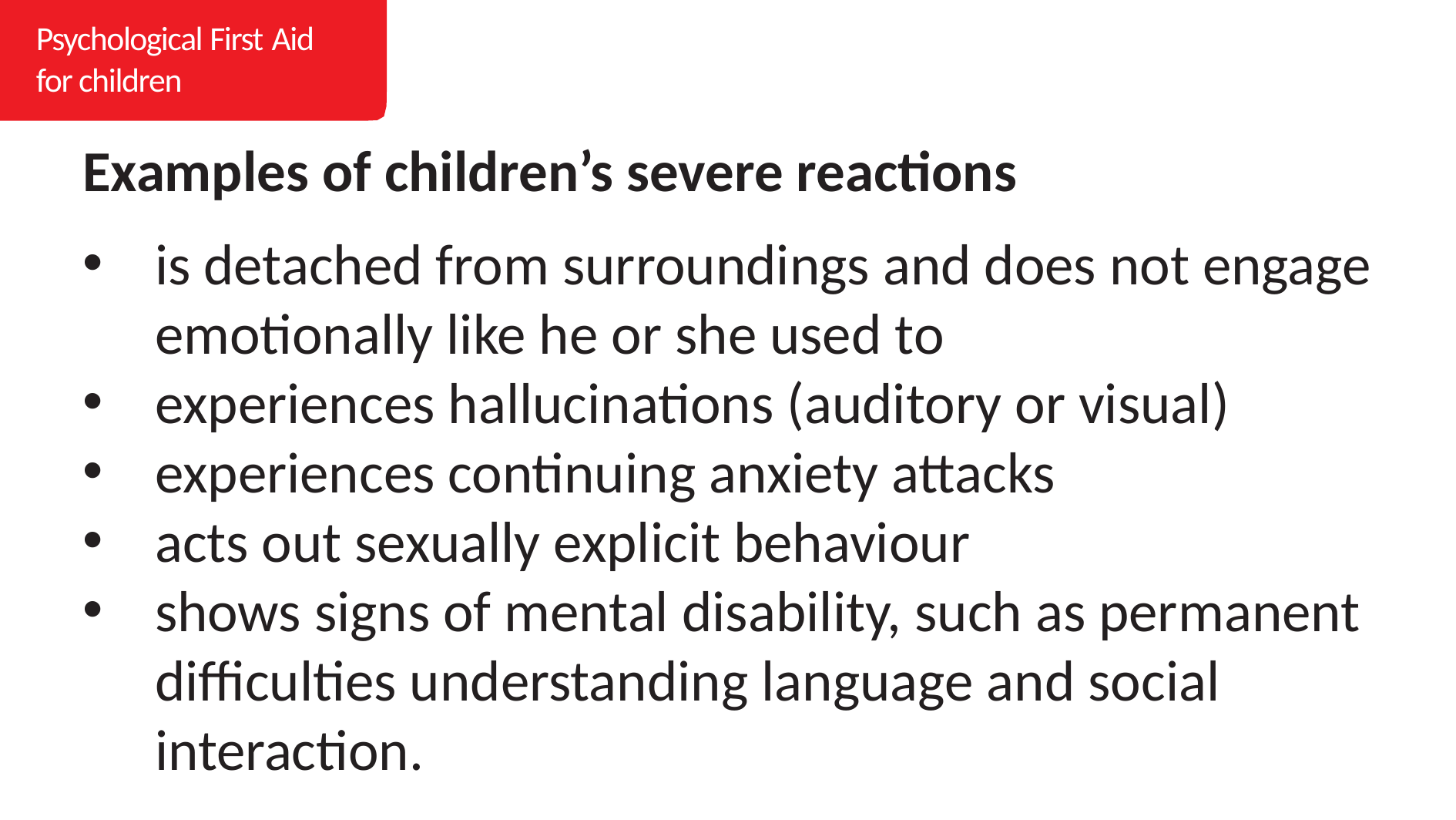

# Examples of children’s severe reactions
is detached from surroundings and does not engage emotionally like he or she used to
experiences hallucinations (auditory or visual)
experiences continuing anxiety attacks
acts out sexually explicit behaviour
shows signs of mental disability, such as permanent difficulties understanding language and social interaction.